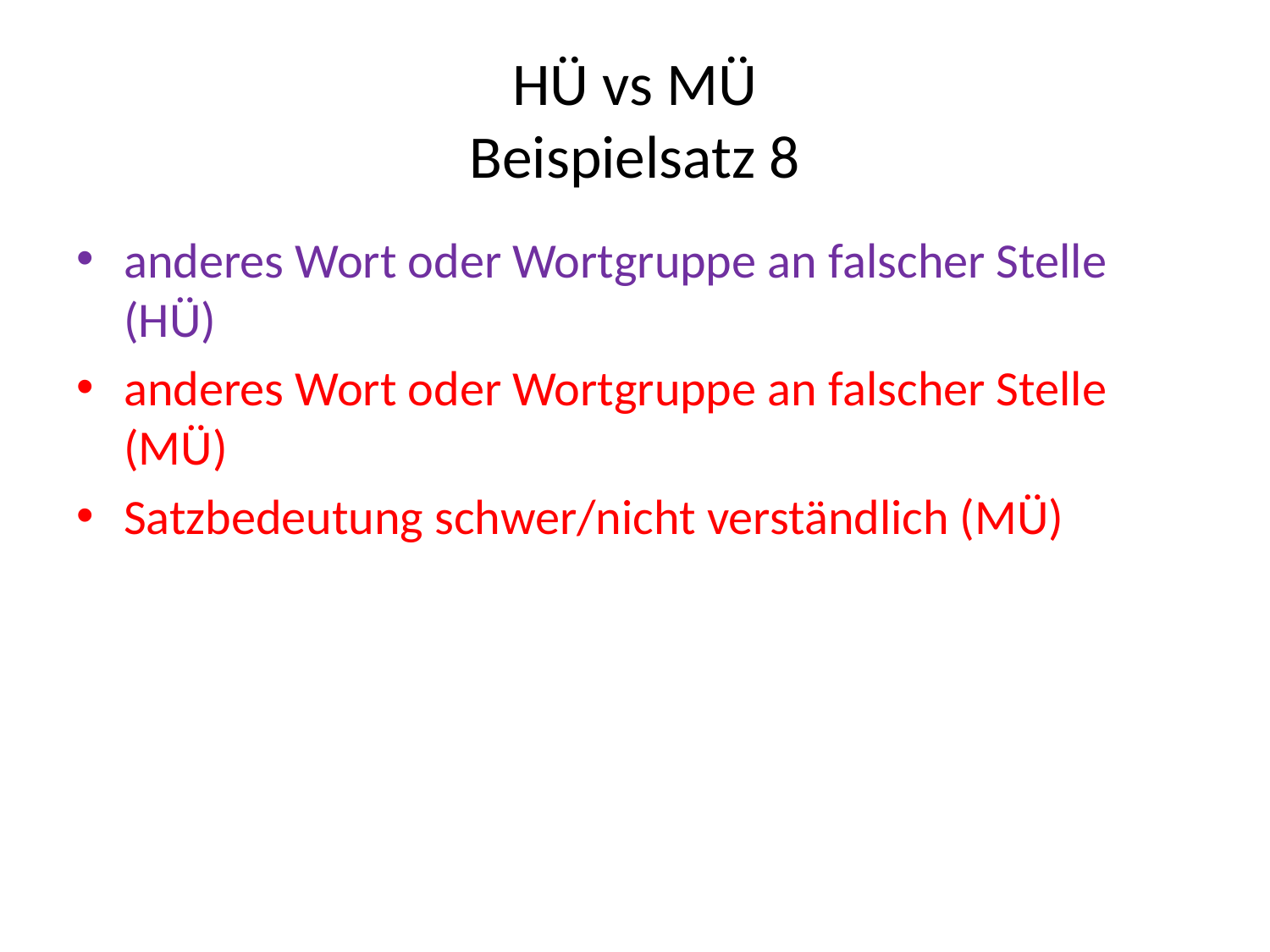

# HÜ vs MÜ Beispielsatz 8
anderes Wort oder Wortgruppe an falscher Stelle (HÜ)
anderes Wort oder Wortgruppe an falscher Stelle (MÜ)
Satzbedeutung schwer/nicht verständlich (MÜ)